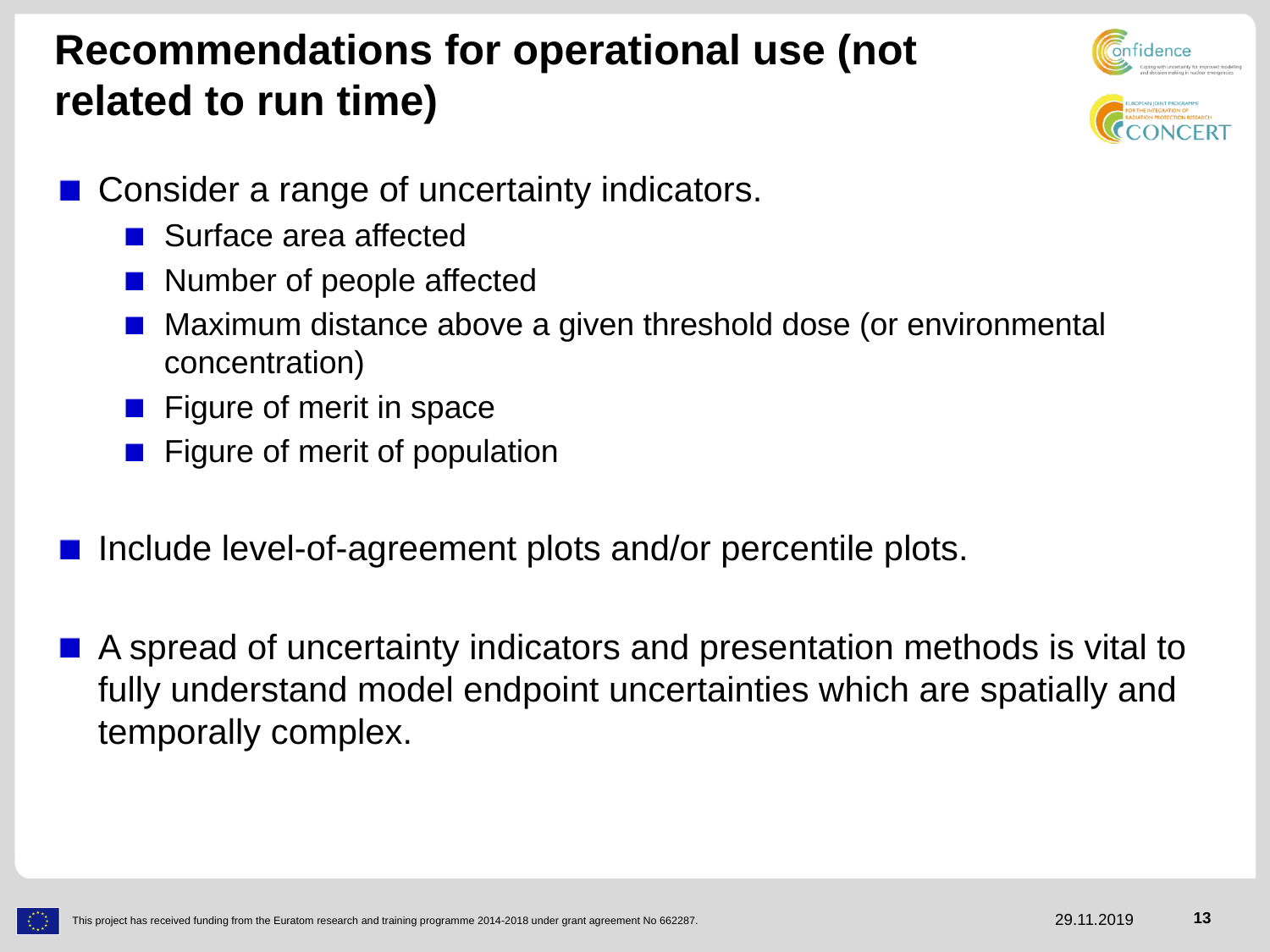

# Recommendations for operational use (not related to run time)
Consider a range of uncertainty indicators.
Surface area affected
Number of people affected
Maximum distance above a given threshold dose (or environmental concentration)
Figure of merit in space
Figure of merit of population

Include level-of-agreement plots and/or percentile plots.

A spread of uncertainty indicators and presentation methods is vital to fully understand model endpoint uncertainties which are spatially and temporally complex.